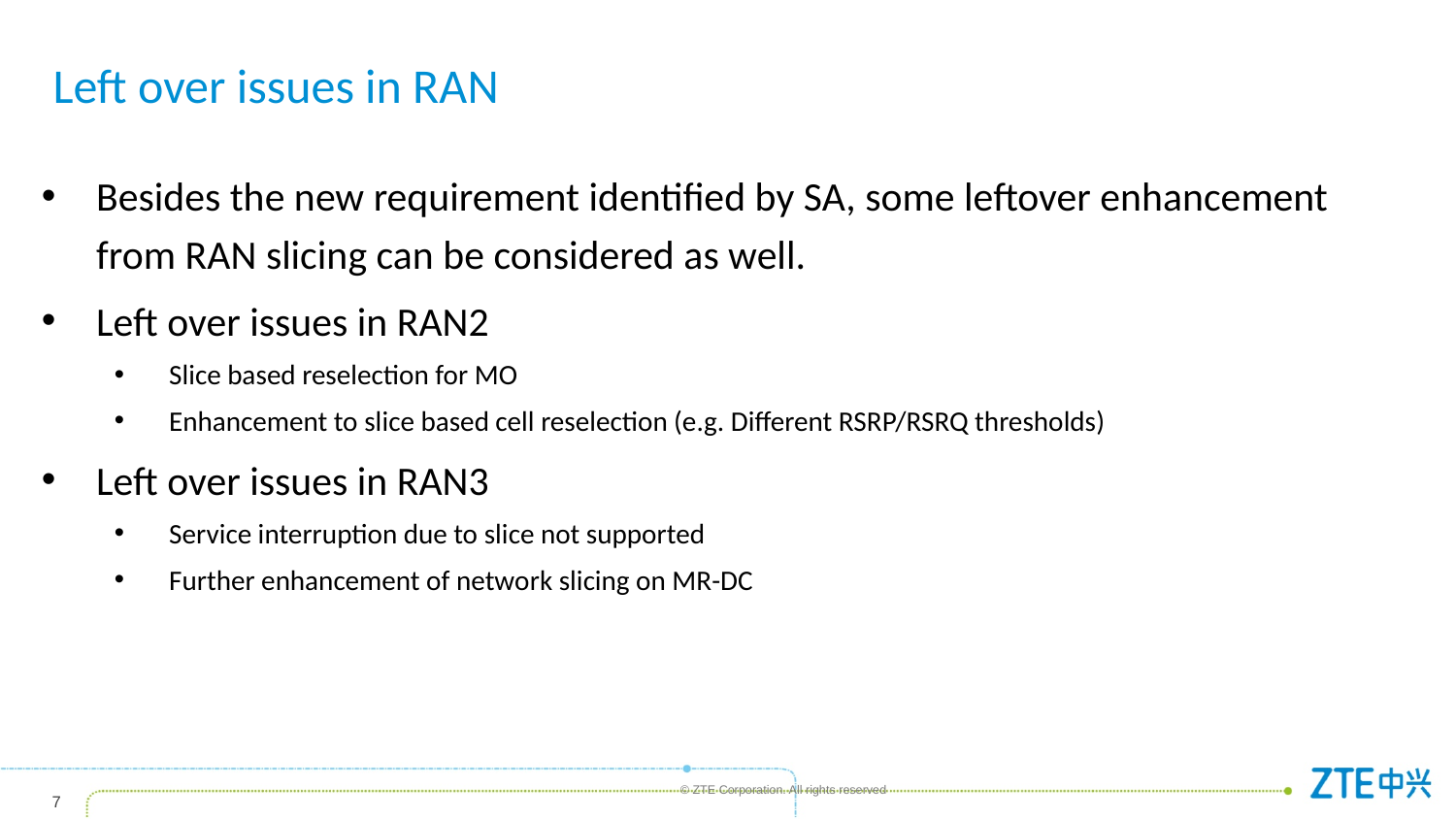

# Left over issues in RAN
Besides the new requirement identified by SA, some leftover enhancement from RAN slicing can be considered as well.
Left over issues in RAN2
Slice based reselection for MO
Enhancement to slice based cell reselection (e.g. Different RSRP/RSRQ thresholds)
Left over issues in RAN3
Service interruption due to slice not supported
Further enhancement of network slicing on MR-DC